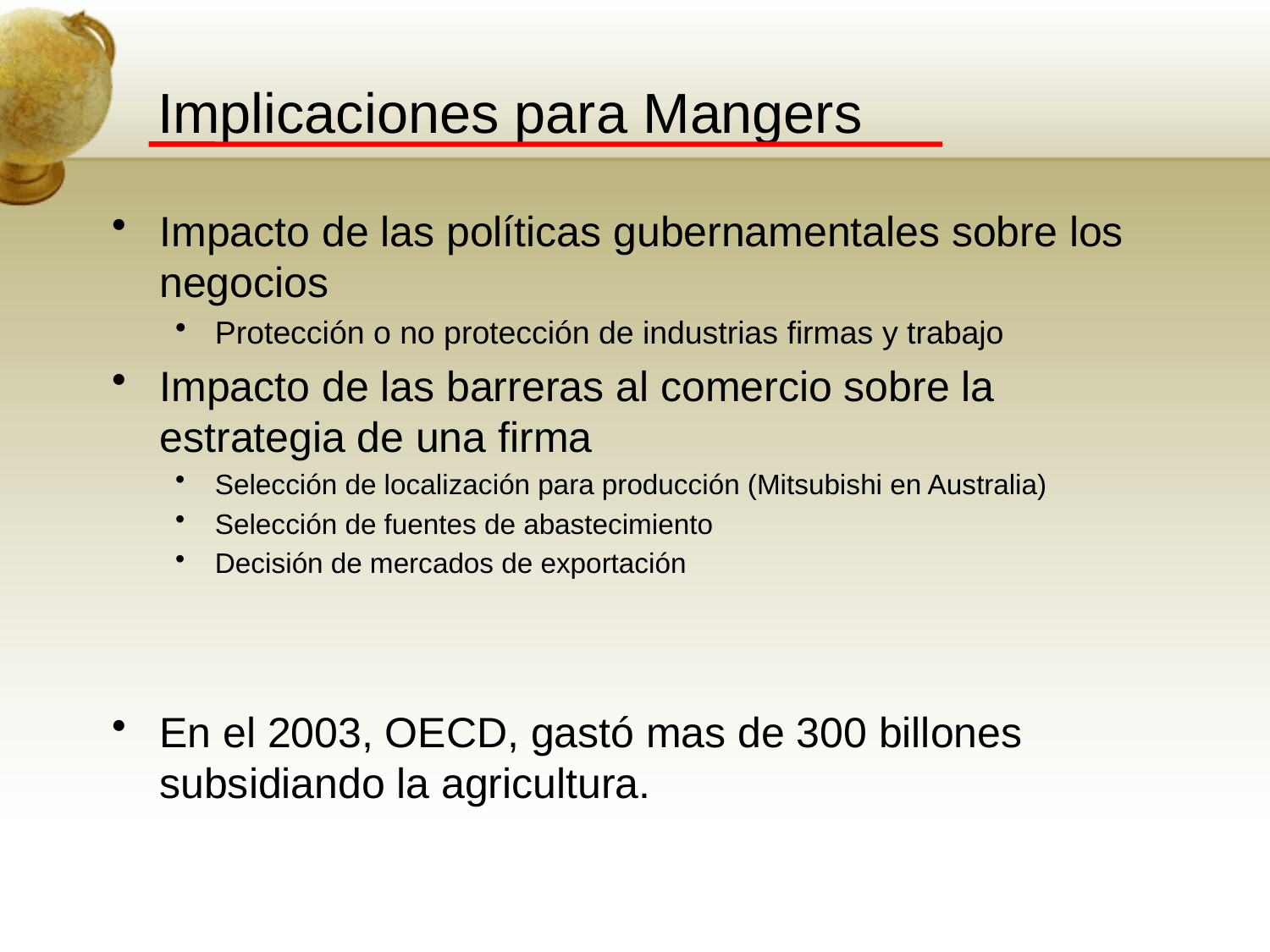

# Implicaciones para Mangers

Impacto de las políticas gubernamentales sobre los negocios
Protección o no protección de industrias firmas y trabajo
Impacto de las barreras al comercio sobre la estrategia de una firma
Selección de localización para producción (Mitsubishi en Australia)
Selección de fuentes de abastecimiento
Decisión de mercados de exportación

En el 2003, OECD, gastó mas de 300 billones subsidiando la agricultura.